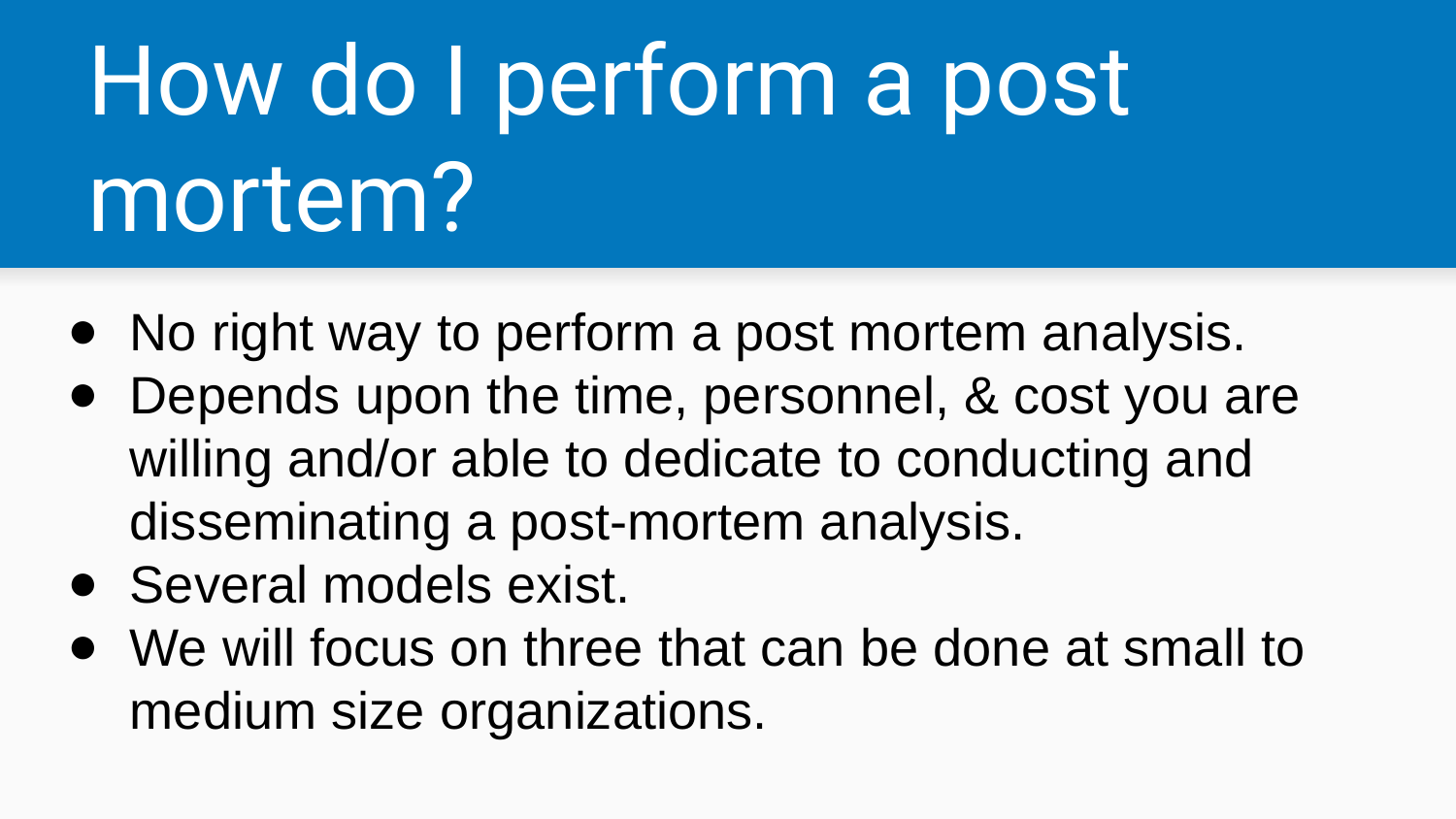

# How do I perform a post mortem?
No right way to perform a post mortem analysis.
Depends upon the time, personnel, & cost you are willing and/or able to dedicate to conducting and disseminating a post-mortem analysis.
Several models exist.
We will focus on three that can be done at small to medium size organizations.